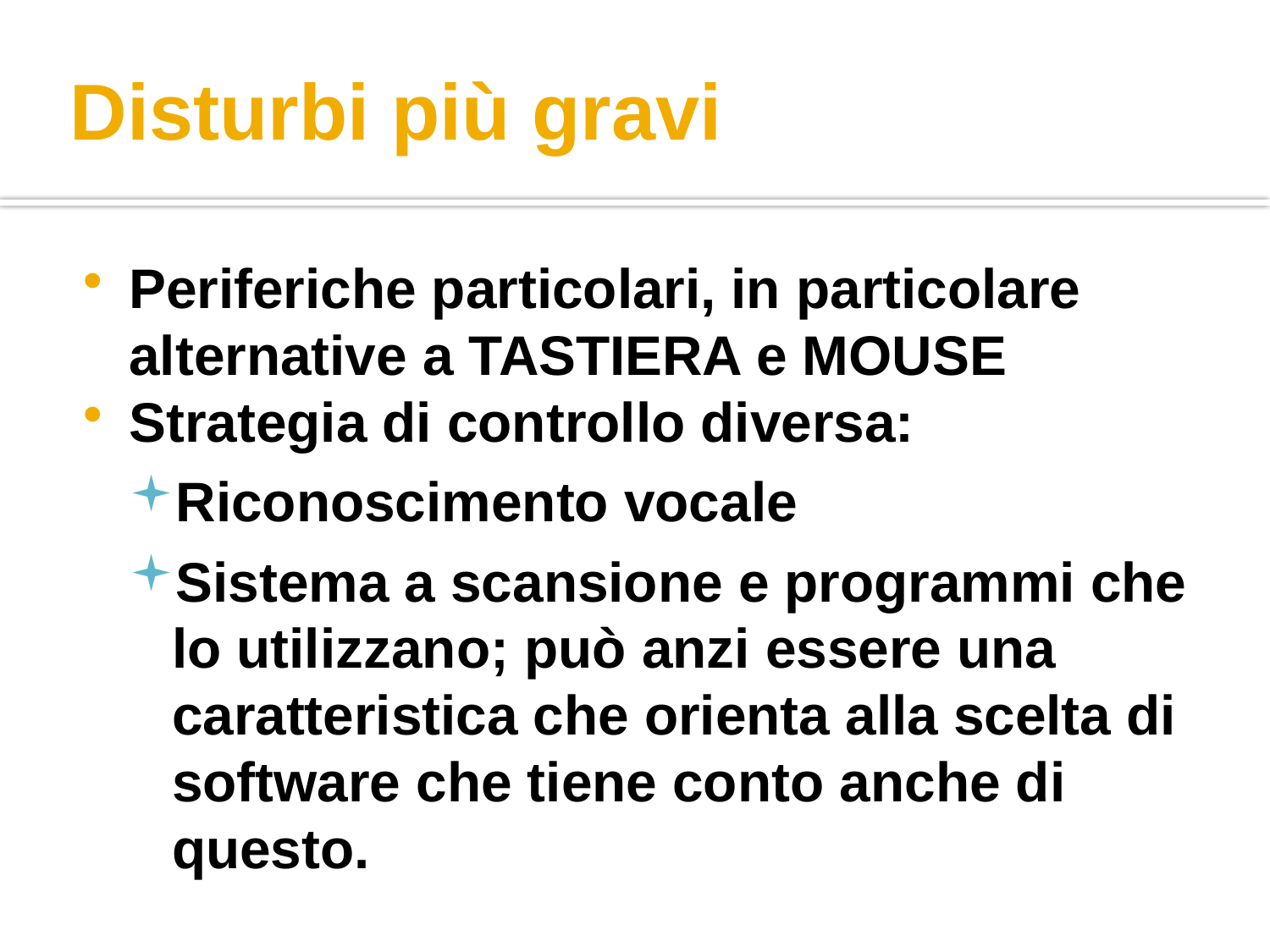

# Disturbi più gravi
Periferiche particolari, in particolare alternative a TASTIERA e MOUSE
Strategia di controllo diversa:
Riconoscimento vocale
Sistema a scansione e programmi che lo utilizzano; può anzi essere una caratteristica che orienta alla scelta di software che tiene conto anche di questo.